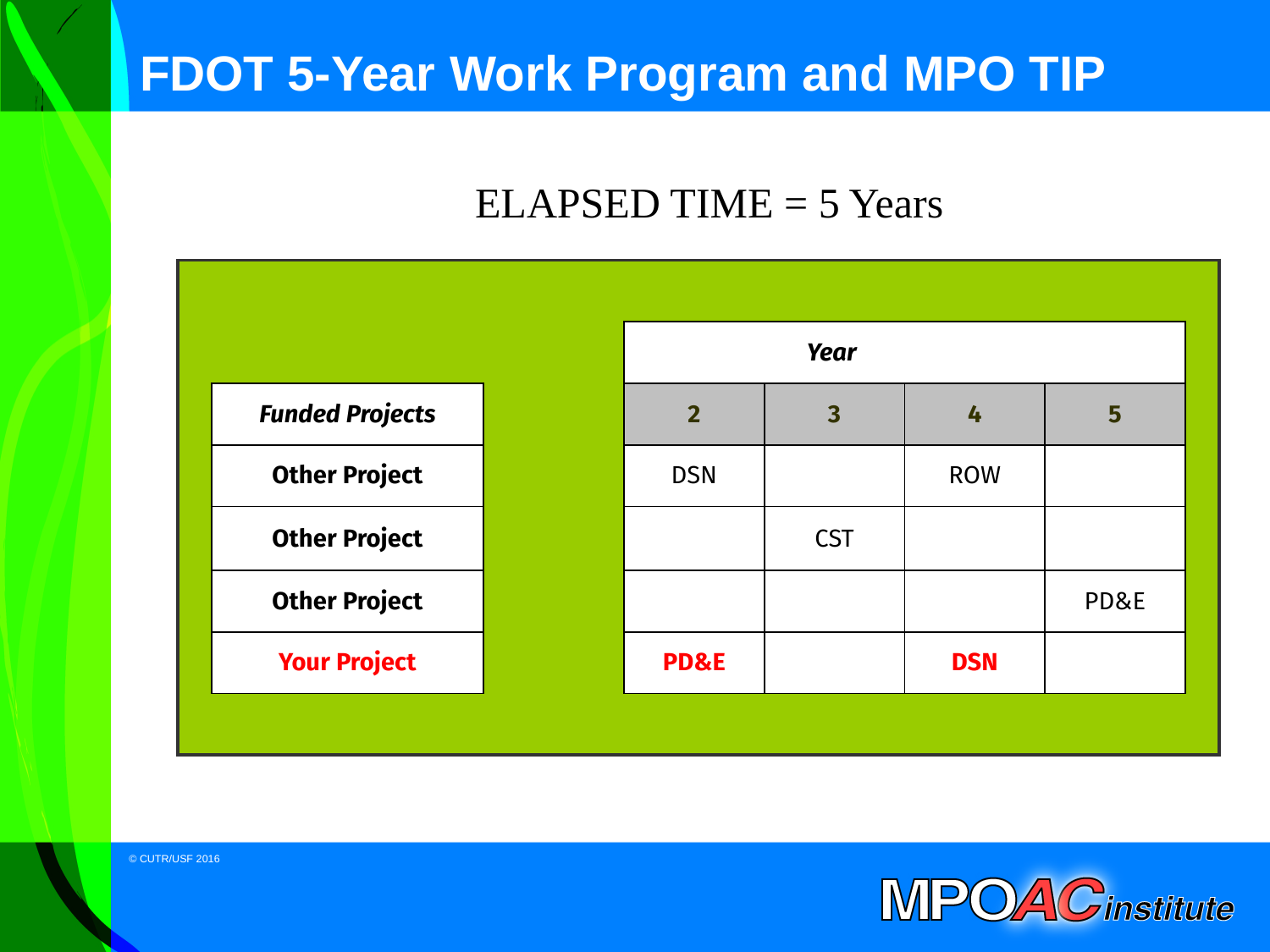

# FDOT 5-Year Work Program and MPO TIP
ELAPSED TIME = 5 Years
|  |  |  |  |  |  |  |  |
| --- | --- | --- | --- | --- | --- | --- | --- |
|  |  |  |  | Year |  |  |  |
|  | Funded Projects |  | 2 | 3 | 4 | 5 |  |
|  | Other Project |  | DSN |  | ROW |  |  |
|  | Other Project |  |  | CST |  |  |  |
|  | Other Project |  |  |  |  | PD&E |  |
|  | Your Project |  | PD&E |  | DSN |  |  |
|  |  |  |  |  |  |  |  |